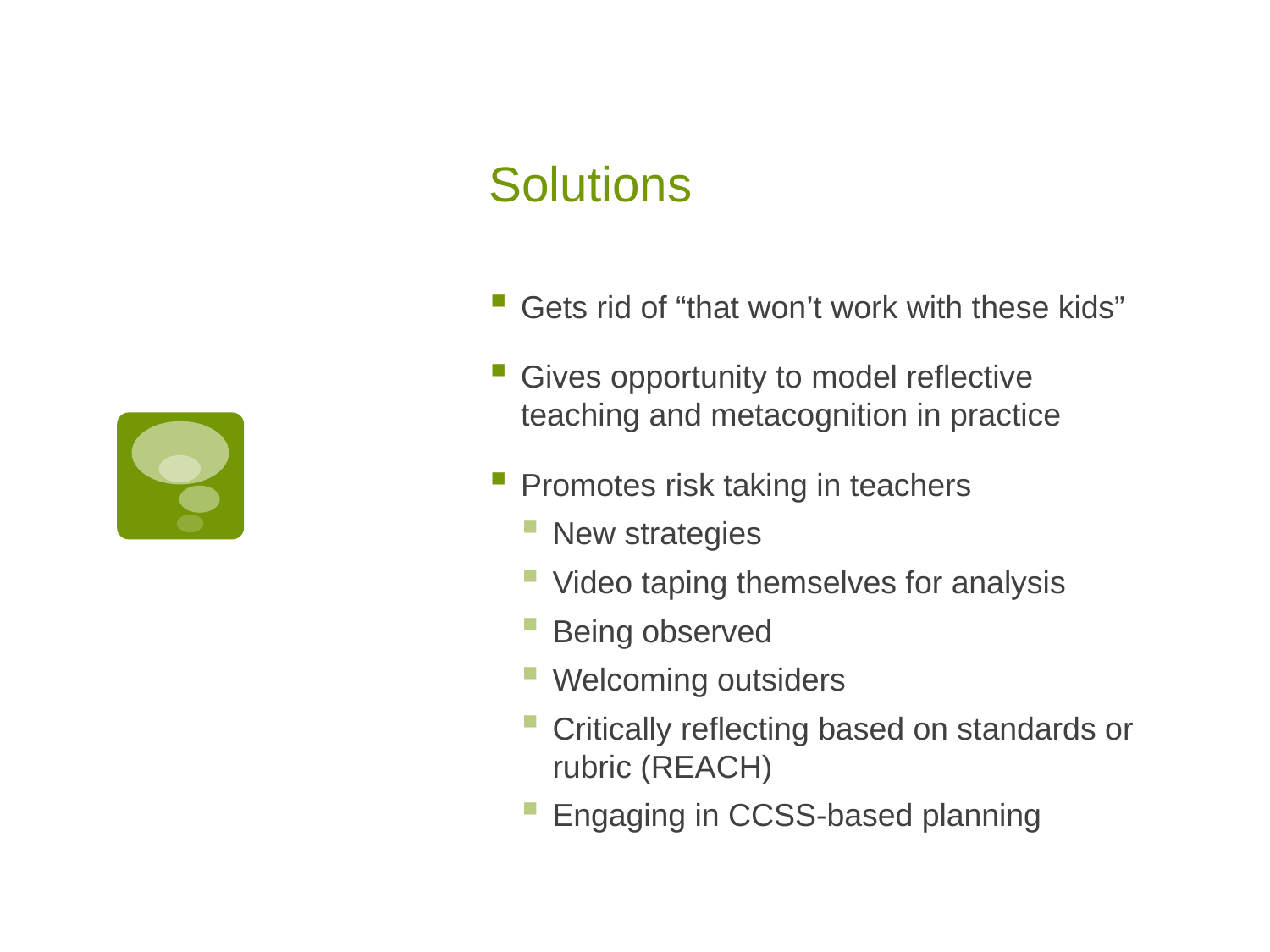

# Solutions
Gets rid of “that won’t work with these kids”
Gives opportunity to model reflective teaching and metacognition in practice
Promotes risk taking in teachers
New strategies
Video taping themselves for analysis
Being observed
Welcoming outsiders
Critically reflecting based on standards or rubric (REACH)
Engaging in CCSS-based planning